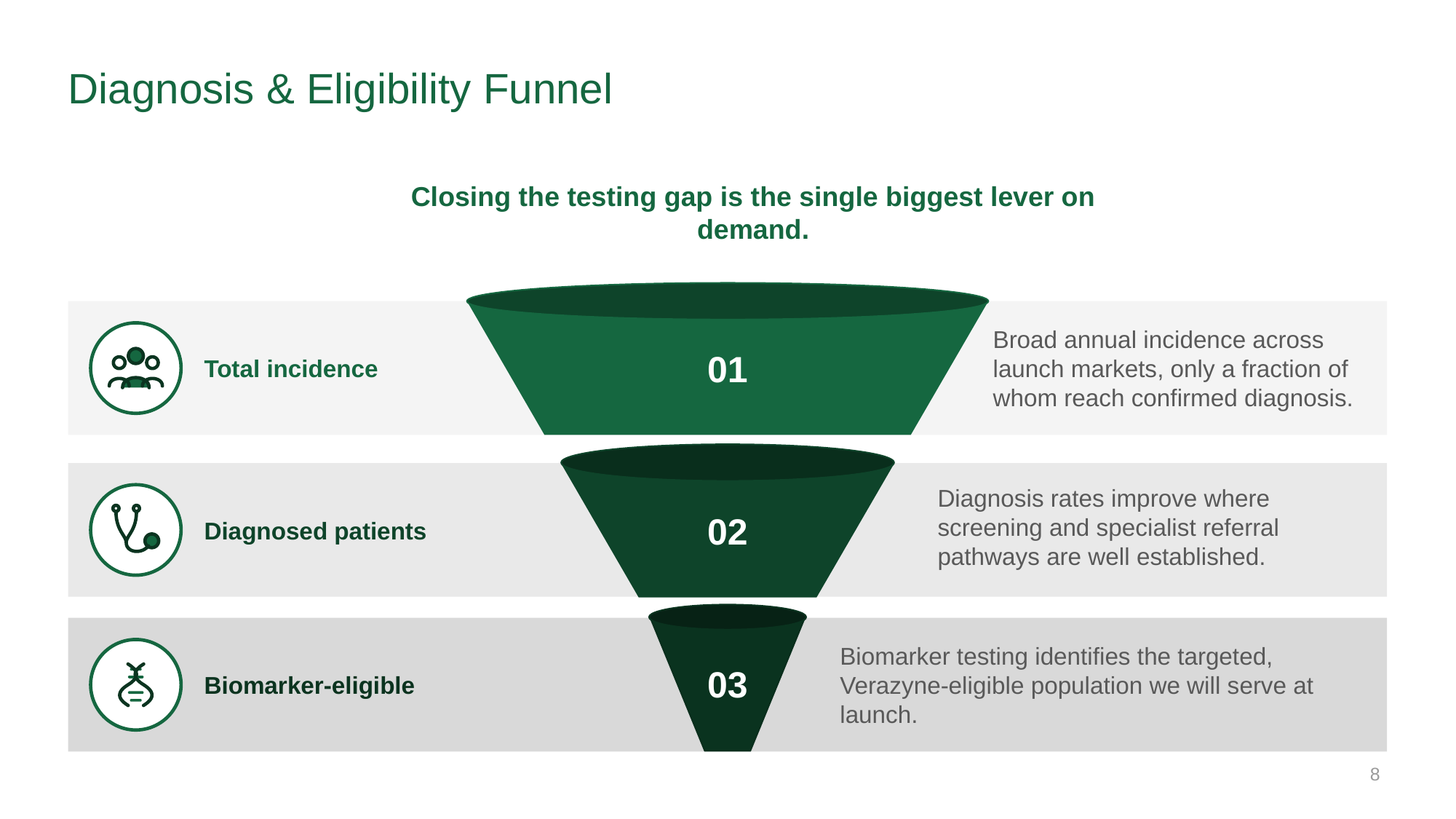

# Diagnosis & Eligibility Funnel
Closing the testing gap is the single biggest lever on demand.

Total incidence
Broad annual incidence across launch markets, only a fraction of whom reach confirmed diagnosis.
01

Diagnosis rates improve where screening and specialist referral pathways are well established.
Diagnosed patients
02

Biomarker-eligible
Biomarker testing identifies the targeted, Verazyne-eligible population we will serve at launch.
03
8